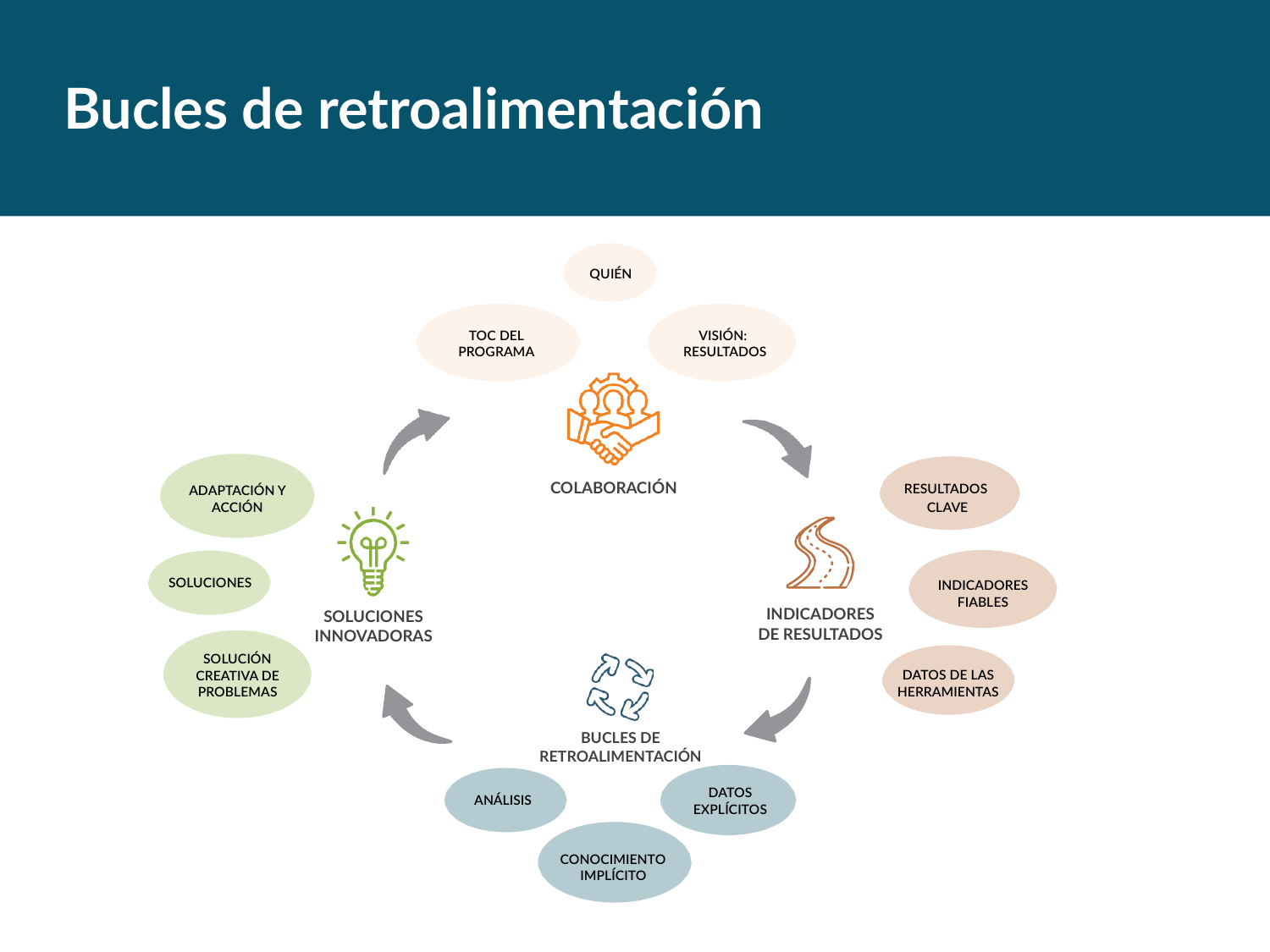

# Bucles de retroalimentación

QUIÉN
TOC DEL PROGRAMA
VISIÓN:  RESULTADOS

COLABORACIÓN
RESULTADOS
CLAVE
ADAPTACIÓN Y ACCIÓN

SOLUCIONES
INDICADORES FIABLES
INDICADORES DE RESULTADOS
SOLUCIONES INNOVADORAS

SOLUCIÓN CREATIVA DE PROBLEMAS

DATOS DE LAS HERRAMIENTAS

BUCLES DE RETROALIMENTACIÓN

DATOS EXPLÍCITOS
ANÁLISIS
CONOCIMIENTO IMPLÍCITO